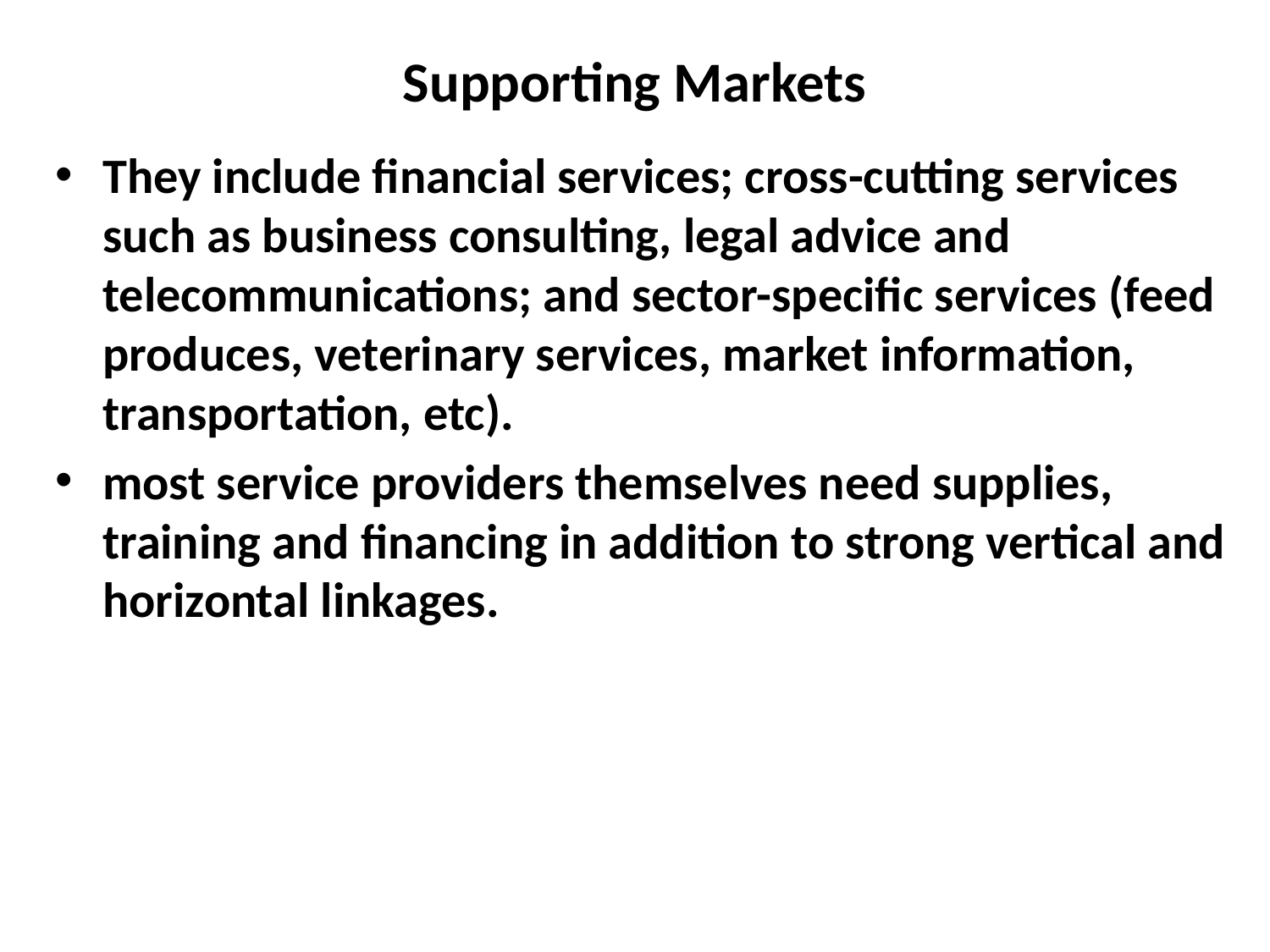

# Supporting Markets
They include financial services; cross-cutting services such as business consulting, legal advice and telecommunications; and sector-specific services (feed produces, veterinary services, market information, transportation, etc).
most service providers themselves need supplies, training and financing in addition to strong vertical and horizontal linkages.